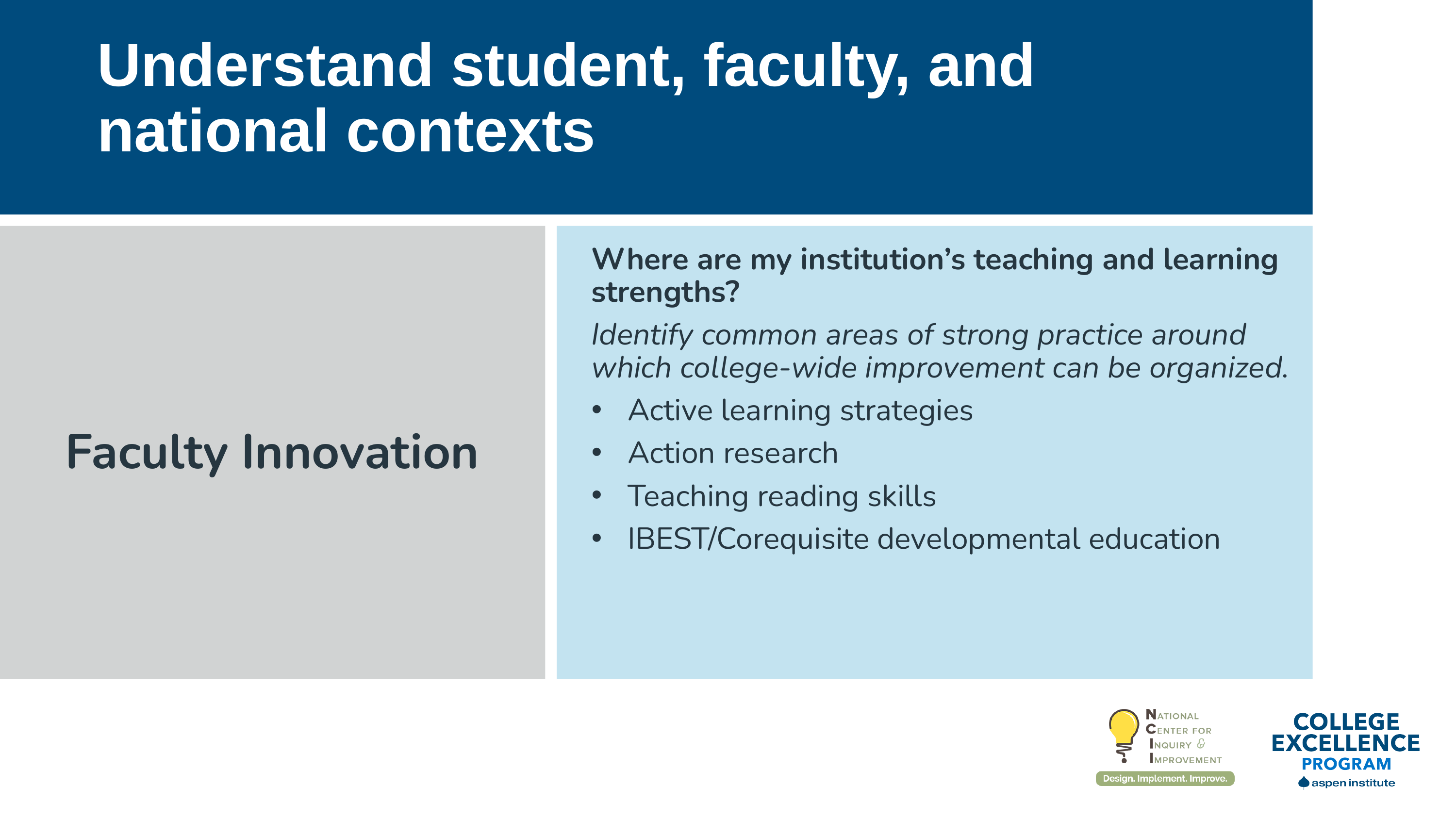

Understand student, faculty, and national contexts
Where are my institution’s teaching and learning strengths?
Identify common areas of strong practice around which college-wide improvement can be organized.
Active learning strategies
Action research
Teaching reading skills
IBEST/Corequisite developmental education

Faculty Innovation